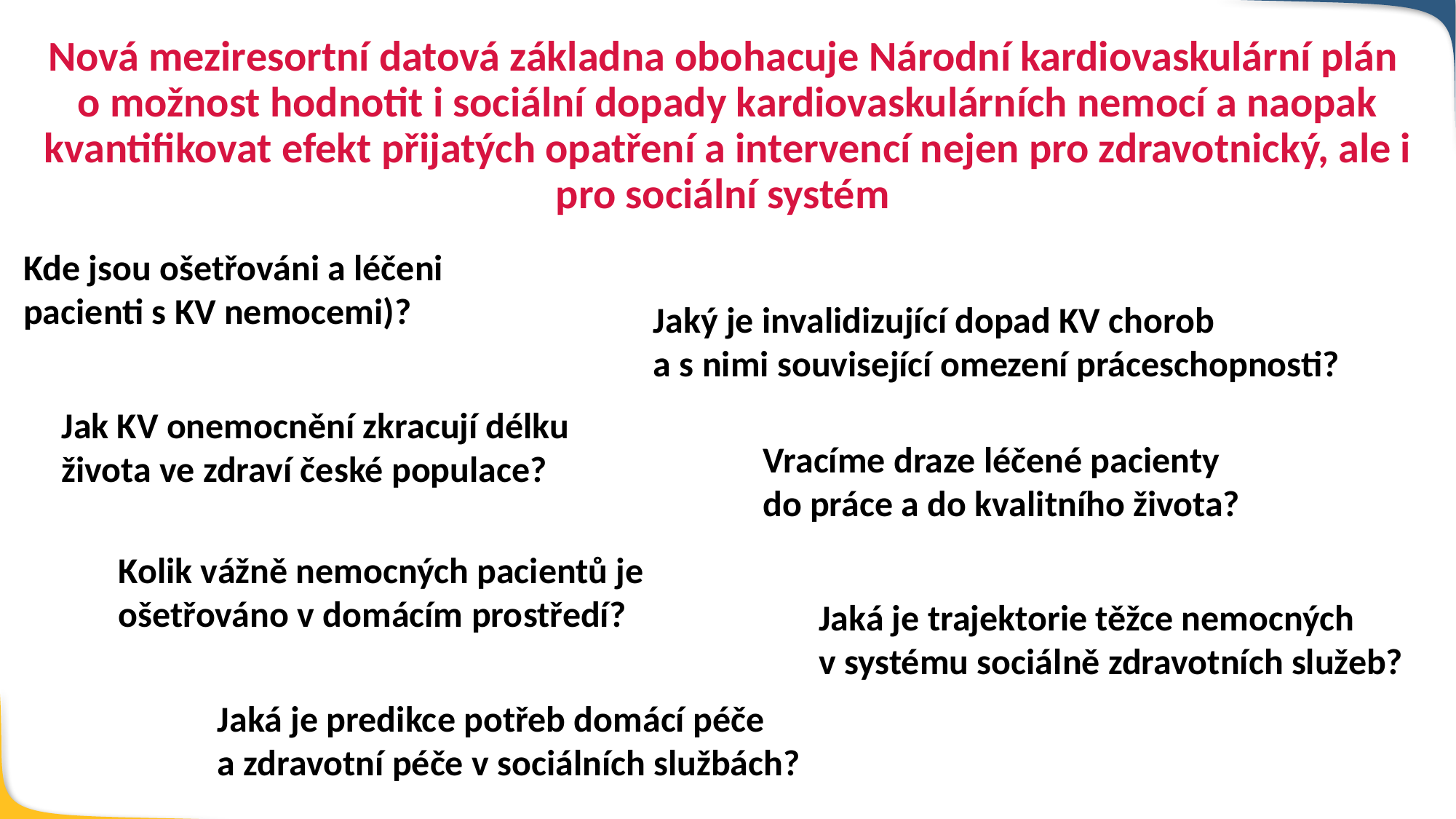

Nová meziresortní datová základna obohacuje Národní kardiovaskulární plán
o možnost hodnotit i sociální dopady kardiovaskulárních nemocí a naopak kvantifikovat efekt přijatých opatření a intervencí nejen pro zdravotnický, ale i pro sociální systém
Kde jsou ošetřováni a léčeni pacienti s KV nemocemi)?
Jaký je invalidizující dopad KV chorob
a s nimi související omezení práceschopnosti?
Jak KV onemocnění zkracují délku života ve zdraví české populace?
Vracíme draze léčené pacienty do práce a do kvalitního života?
Kolik vážně nemocných pacientů je ošetřováno v domácím prostředí?
Jaká je trajektorie těžce nemocných
v systému sociálně zdravotních služeb?
Jaká je predikce potřeb domácí péče
a zdravotní péče v sociálních službách?